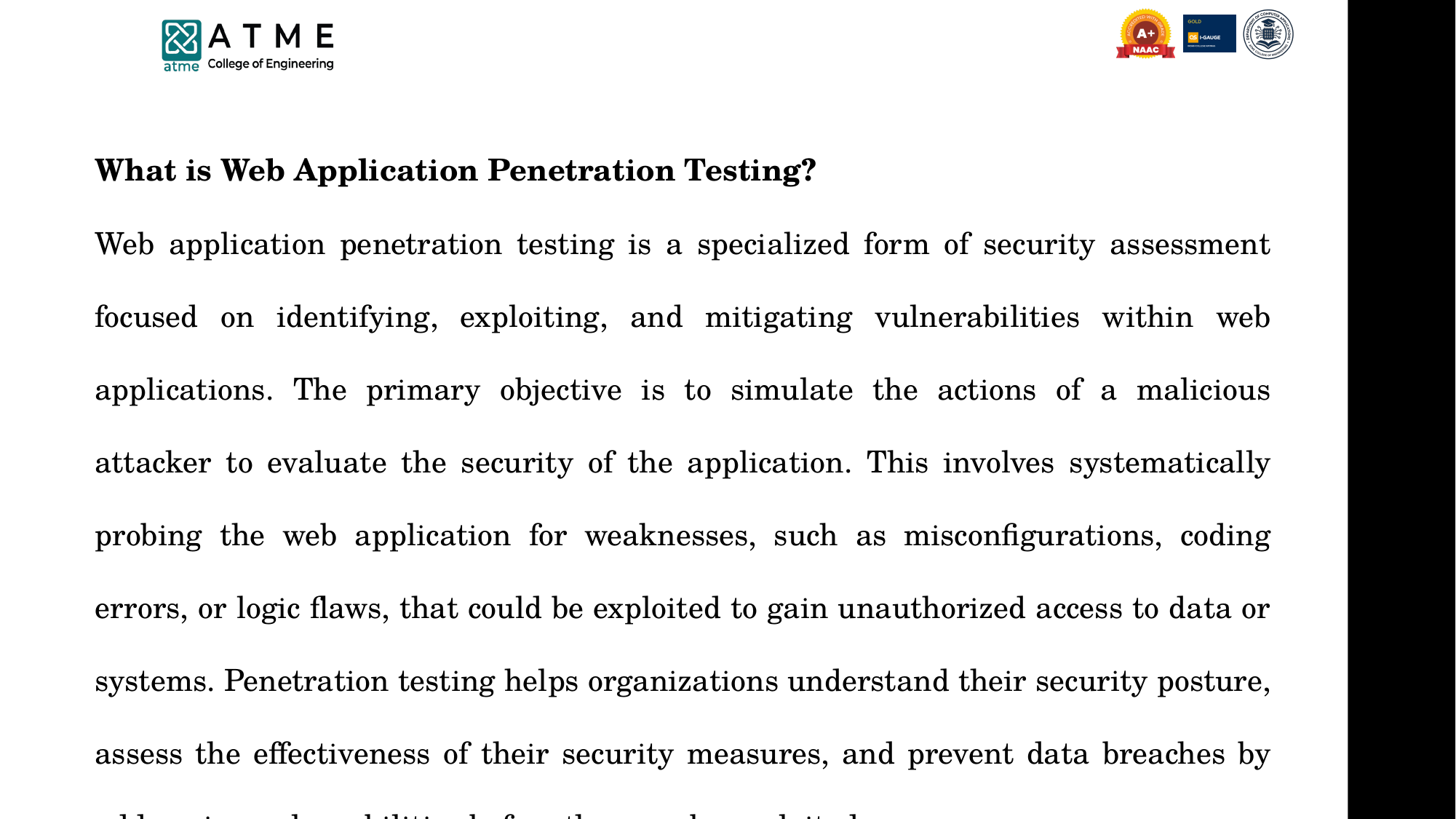

What is Web Application Penetration Testing?
Web application penetration testing is a specialized form of security assessment focused on identifying, exploiting, and mitigating vulnerabilities within web applications. The primary objective is to simulate the actions of a malicious attacker to evaluate the security of the application. This involves systematically probing the web application for weaknesses, such as misconfigurations, coding errors, or logic flaws, that could be exploited to gain unauthorized access to data or systems. Penetration testing helps organizations understand their security posture, assess the effectiveness of their security measures, and prevent data breaches by addressing vulnerabilities before they can be exploited.